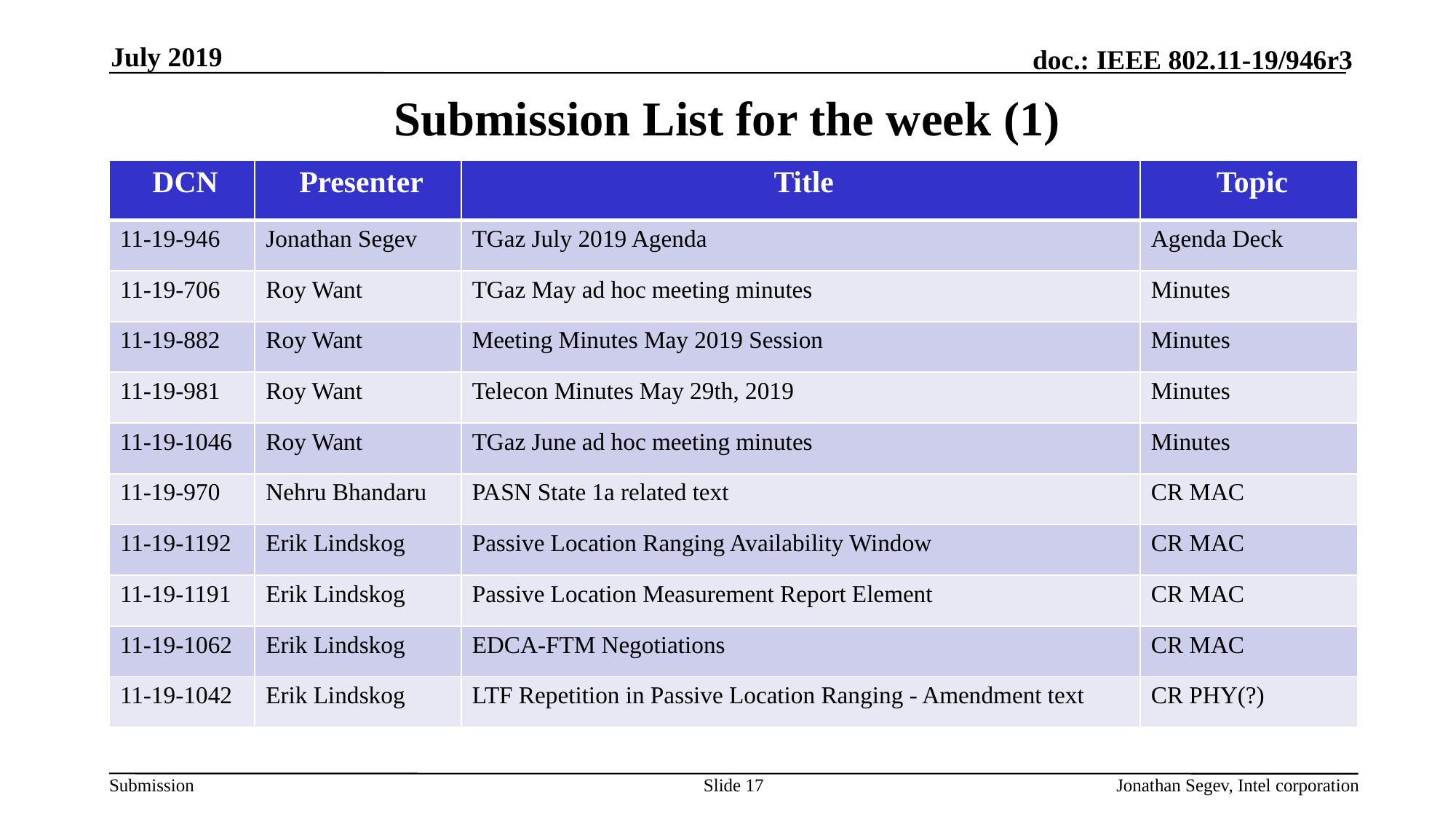

July 2019
# Submission List for the week (1)
| DCN | Presenter | Title | Topic |
| --- | --- | --- | --- |
| 11-19-946 | Jonathan Segev | TGaz July 2019 Agenda | Agenda Deck |
| 11-19-706 | Roy Want | TGaz May ad hoc meeting minutes | Minutes |
| 11-19-882 | Roy Want | Meeting Minutes May 2019 Session | Minutes |
| 11-19-981 | Roy Want | Telecon Minutes May 29th, 2019 | Minutes |
| 11-19-1046 | Roy Want | TGaz June ad hoc meeting minutes | Minutes |
| 11-19-970 | Nehru Bhandaru | PASN State 1a related text | CR MAC |
| 11-19-1192 | Erik Lindskog | Passive Location Ranging Availability Window | CR MAC |
| 11-19-1191 | Erik Lindskog | Passive Location Measurement Report Element | CR MAC |
| 11-19-1062 | Erik Lindskog | EDCA-FTM Negotiations | CR MAC |
| 11-19-1042 | Erik Lindskog | LTF Repetition in Passive Location Ranging - Amendment text | CR PHY(?) |
Slide 17
Jonathan Segev, Intel corporation